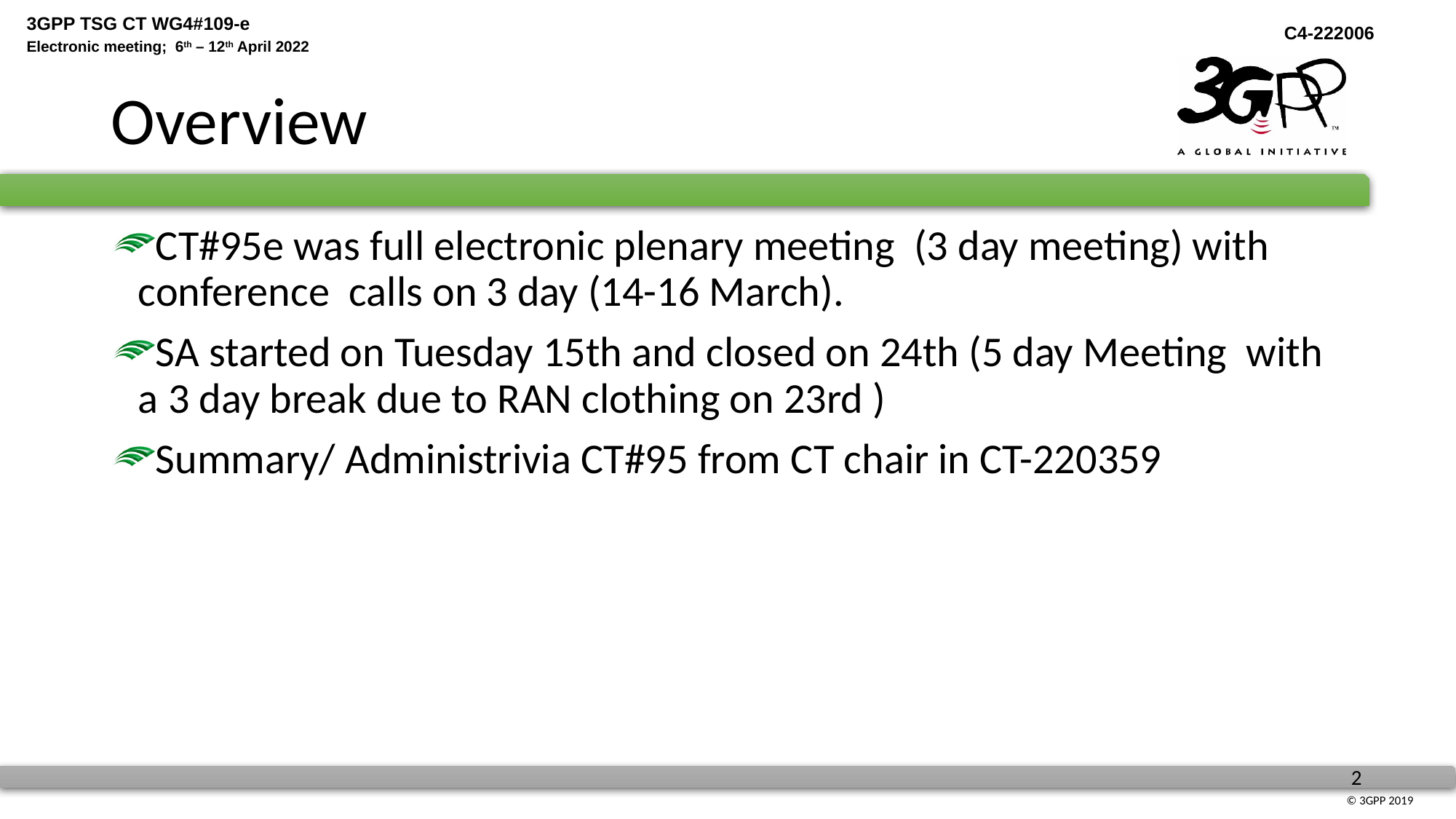

# Overview
CT#95e was full electronic plenary meeting  (3 day meeting) with conference  calls on 3 day (14-16 March).
SA started on Tuesday 15th and closed on 24th (5 day Meeting  with a 3 day break due to RAN clothing on 23rd )
Summary/ Administrivia CT#95 from CT chair in CT-220359